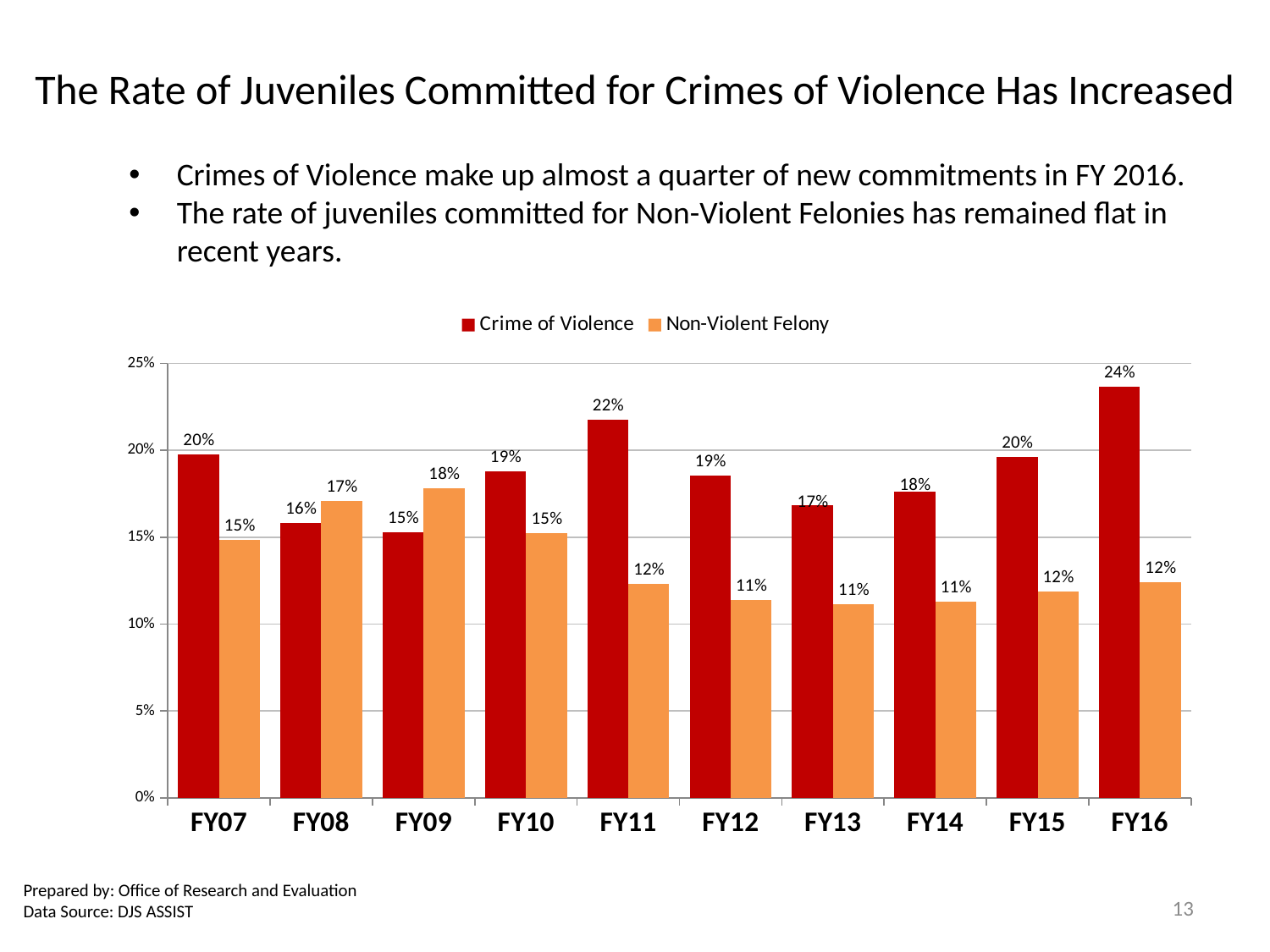

# The Rate of Juveniles Committed for Crimes of Violence Has Increased
Crimes of Violence make up almost a quarter of new commitments in FY 2016.
The rate of juveniles committed for Non-Violent Felonies has remained flat in recent years.

### Chart

| Category | Crime of Violence | Non-Violent Felony |
|---|---|---|
| FY07 | 0.19794584500466852 | 0.1484593837535014 |
| FY08 | 0.15804878048780488 | 0.17073170731707318 |
| FY09 | 0.15310077519379844 | 0.17829457364341086 |
| FY10 | 0.18778486782133091 | 0.15223336371923427 |
| FY11 | 0.21755368814192344 | 0.12324929971988796 |
| FY12 | 0.18564593301435406 | 0.11387559808612441 |
| FY13 | 0.16835699797160245 | 0.11156186612576065 |
| FY14 | 0.1761786600496278 | 0.11290322580645161 |
| FY15 | 0.19614147909967847 | 0.1189710610932476 |
| FY16 | 0.23661485319516407 | 0.12435233160621761 |
Prepared by: Office of Research and Evaluation
Data Source: DJS ASSIST
13